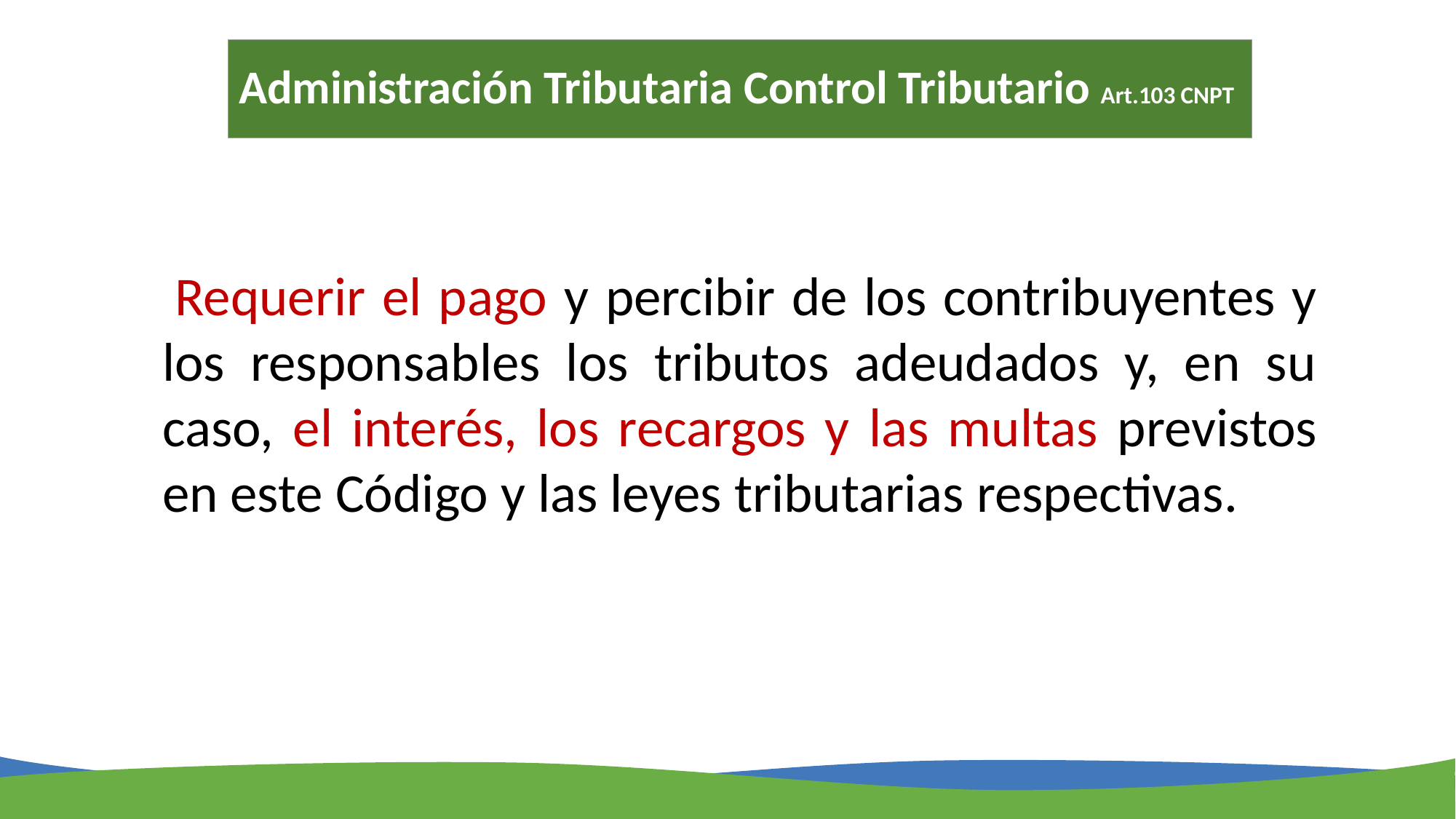

# Administración Tributaria Control Tributario Art.103 CNPT
 Requerir el pago y percibir de los contribuyentes y los responsables los tributos adeudados y, en su caso, el interés, los recargos y las multas previstos en este Código y las leyes tributarias respectivas.